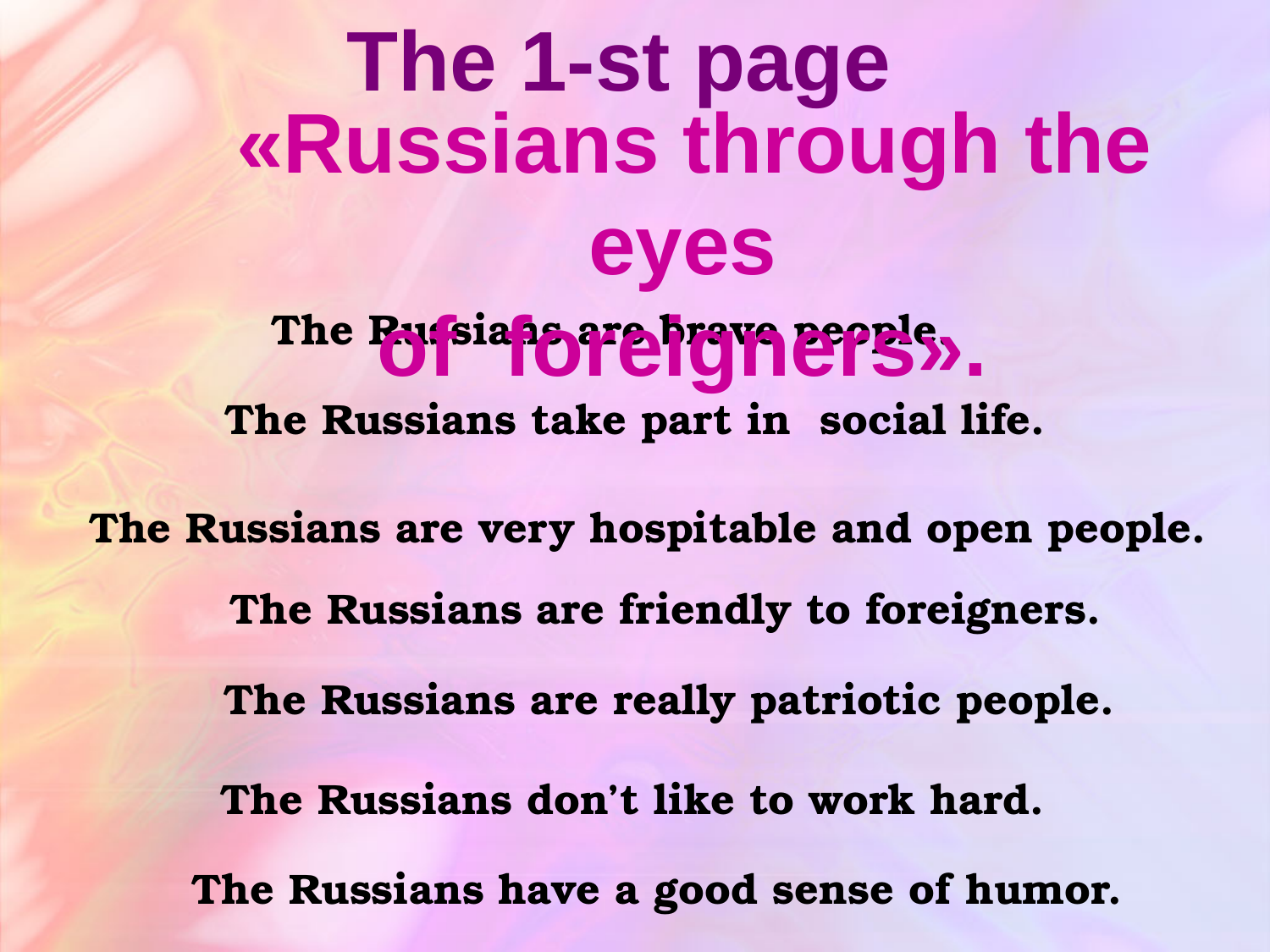

The 1-st page
 «Russians through the eyes
 of  foreigners».
The Russians are brave people.
The Russians take part in  social life.
The Russians are very hospitable and open people.
The Russians are friendly to foreigners.
The Russians are really patriotic people.
The Russians don’t like to work hard.
The Russians have a good sense of humor.